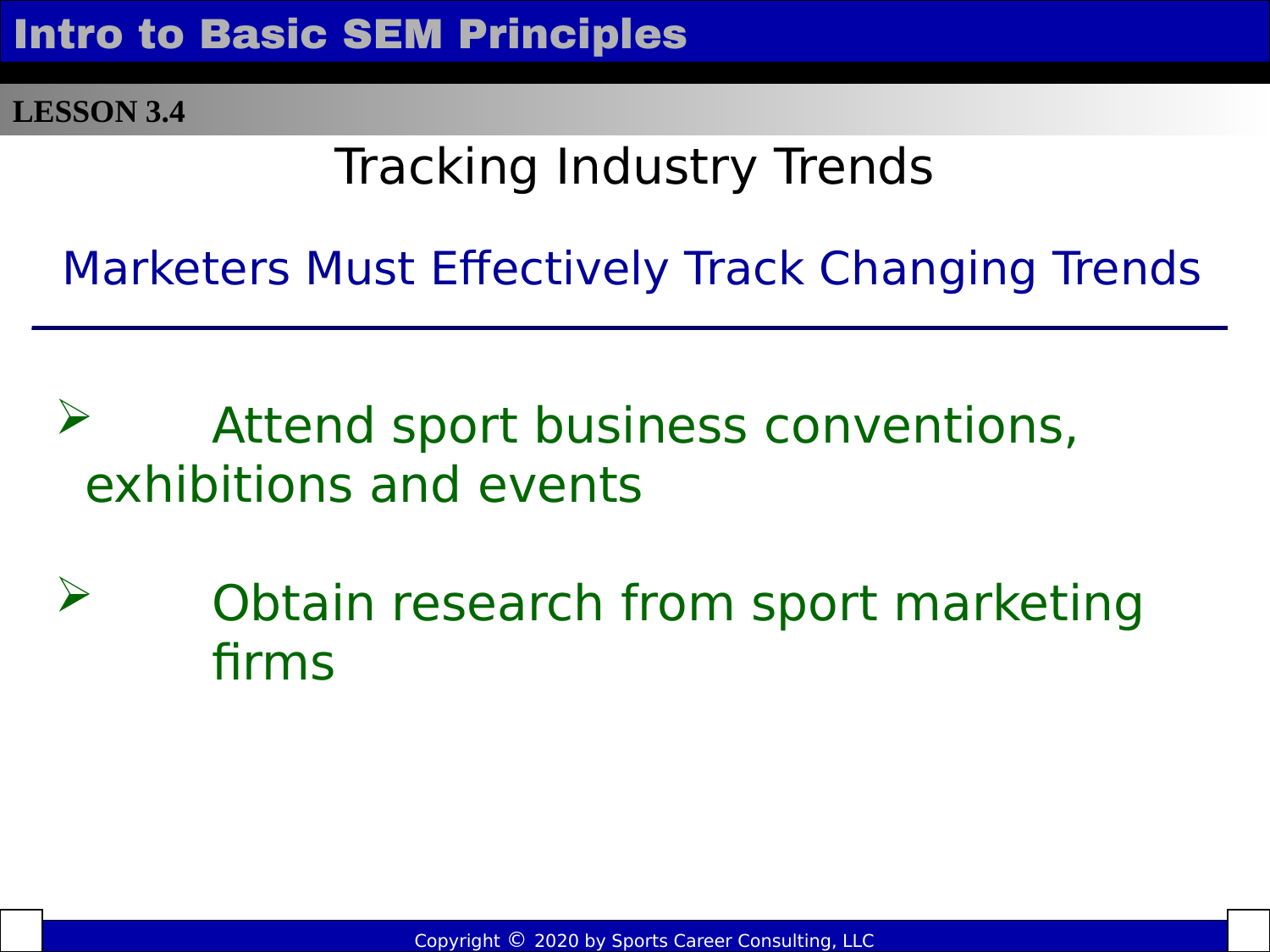

Intro to Basic SEM Principles
LESSON 3.4
Tracking Industry Trends
Marketers Must Effectively Track Changing Trends

  	Attend sport business conventions, 	exhibitions and events

  	Obtain research from sport marketing 	firms

Copyright © 2020 by Sports Career Consulting, LLC